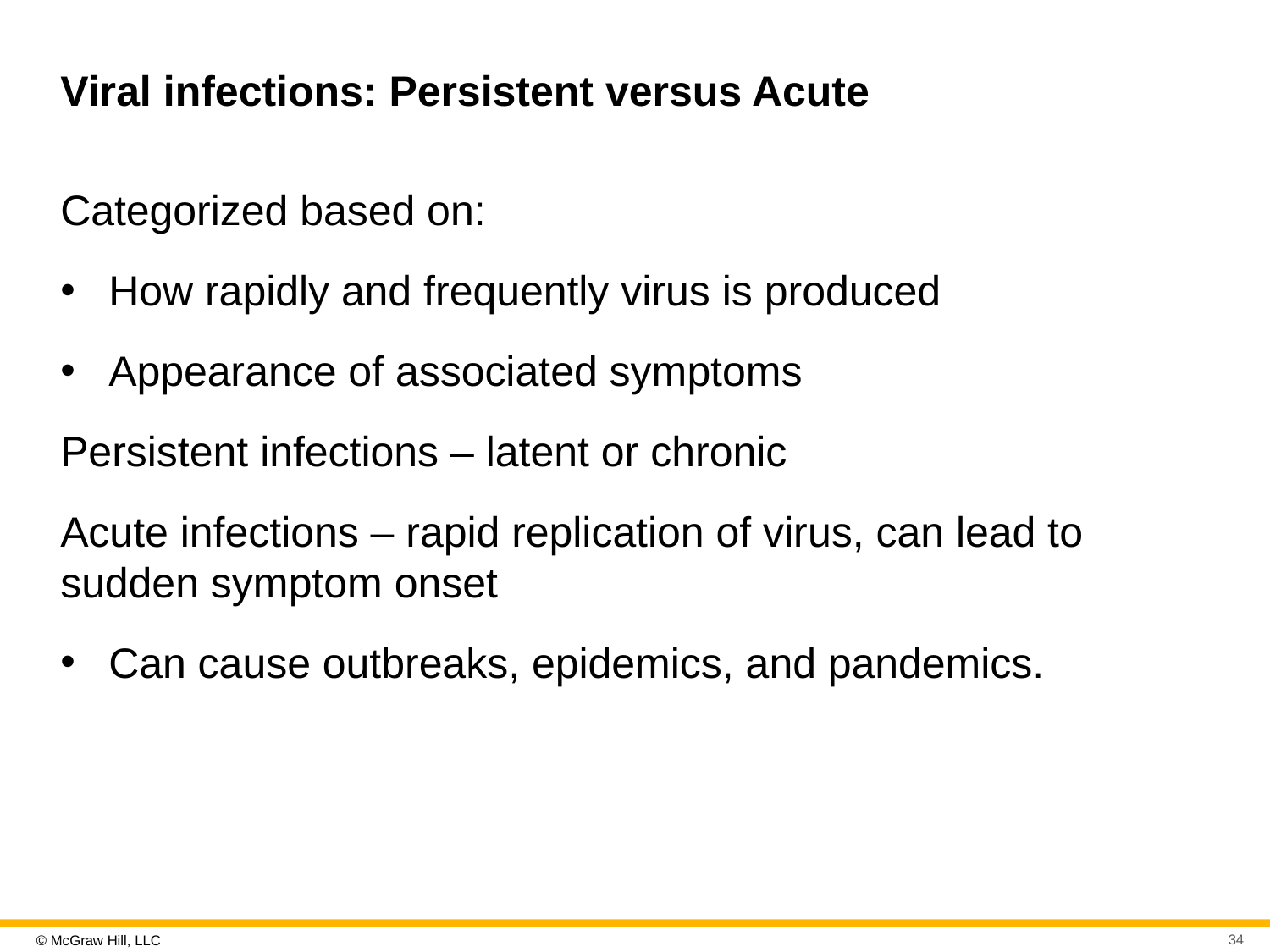

# Viral infections: Persistent versus Acute
Categorized based on:
How rapidly and frequently virus is produced
Appearance of associated symptoms
Persistent infections – latent or chronic
Acute infections – rapid replication of virus, can lead to sudden symptom onset
Can cause outbreaks, epidemics, and pandemics.
34